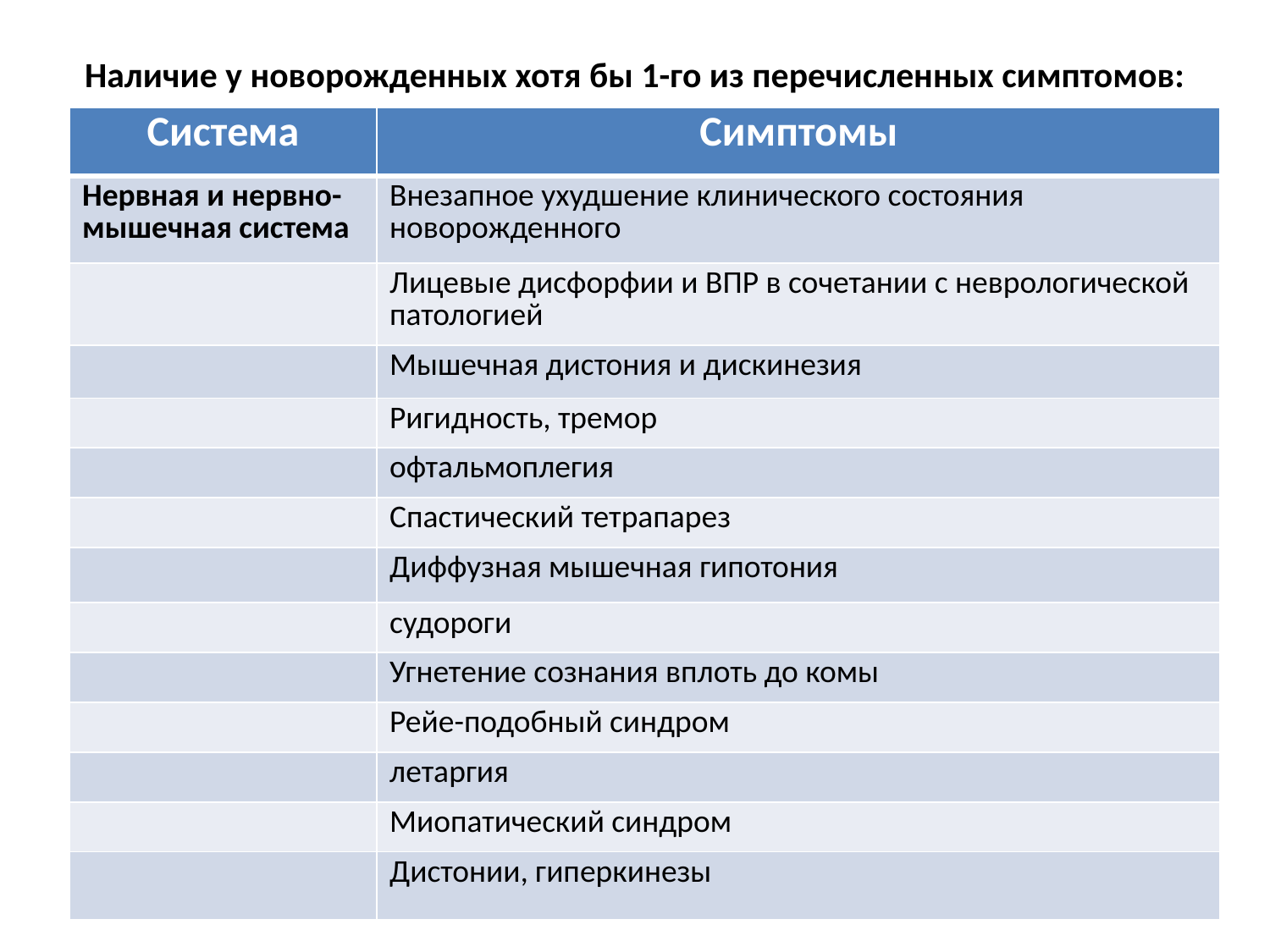

# Наличие у новорожденных хотя бы 1-го из перечисленных симптомов:
| Система | Симптомы |
| --- | --- |
| Нервная и нервно-мышечная система | Внезапное ухудшение клинического состояния новорожденного |
|  | Лицевые дисфорфии и ВПР в сочетании с неврологической патологией |
|  | Мышечная дистония и дискинезия |
|  | Ригидность, тремор |
|  | офтальмоплегия |
|  | Спастический тетрапарез |
|  | Диффузная мышечная гипотония |
|  | судороги |
|  | Угнетение сознания вплоть до комы |
|  | Рейе-подобный синдром |
|  | летаргия |
|  | Миопатический синдром |
|  | Дистонии, гиперкинезы |